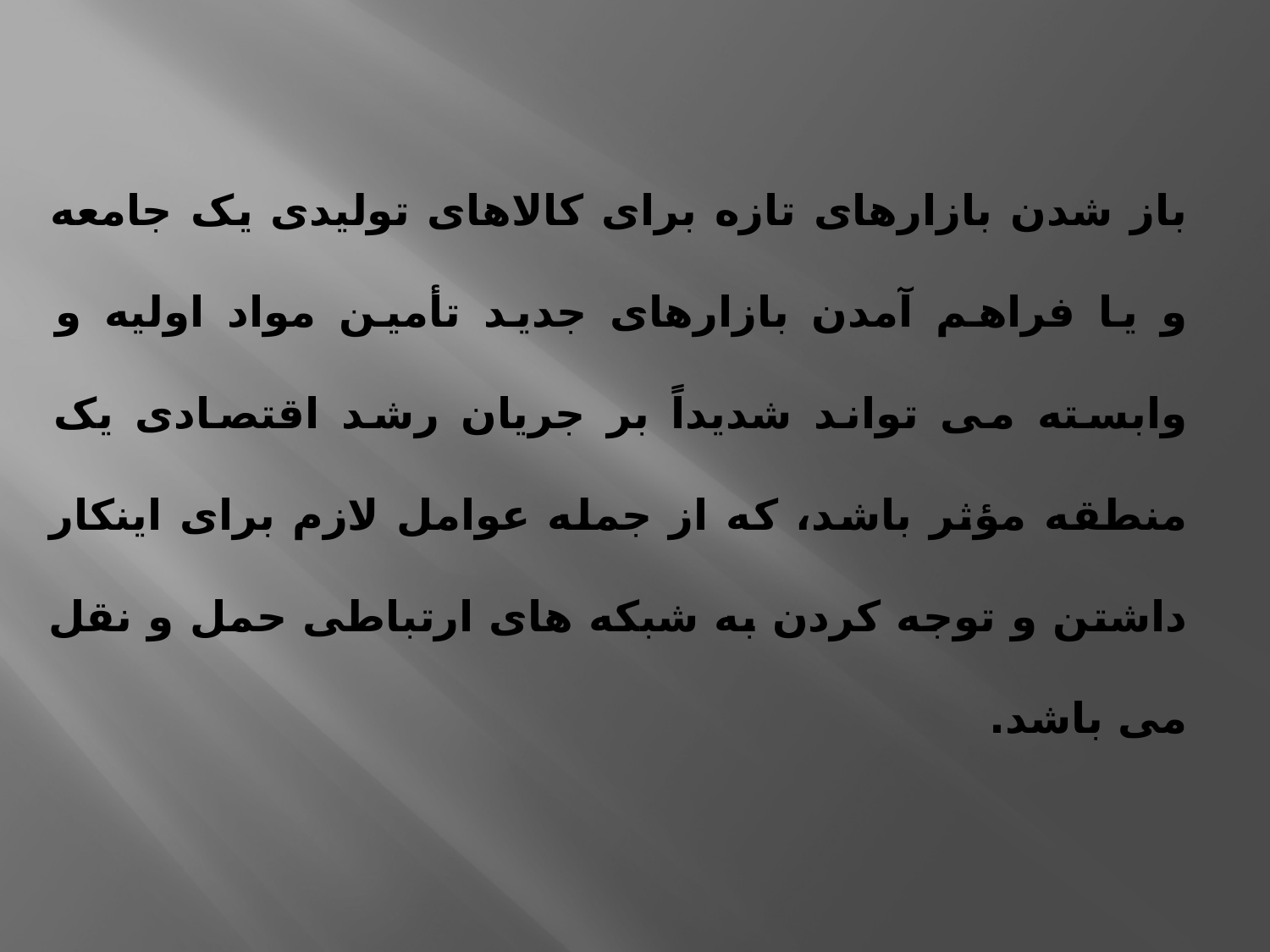

باز شدن بازارهای تازه برای کالاهای تولیدی یک جامعه و یا فراهم آمدن بازارهای جدید تأمین مواد اولیه و وابسته می تواند شدیداً بر جریان رشد اقتصادی یک منطقه مؤثر باشد، که از جمله عوامل لازم برای اینکار داشتن و توجه کردن به شبکه های ارتباطی حمل و نقل می باشد.